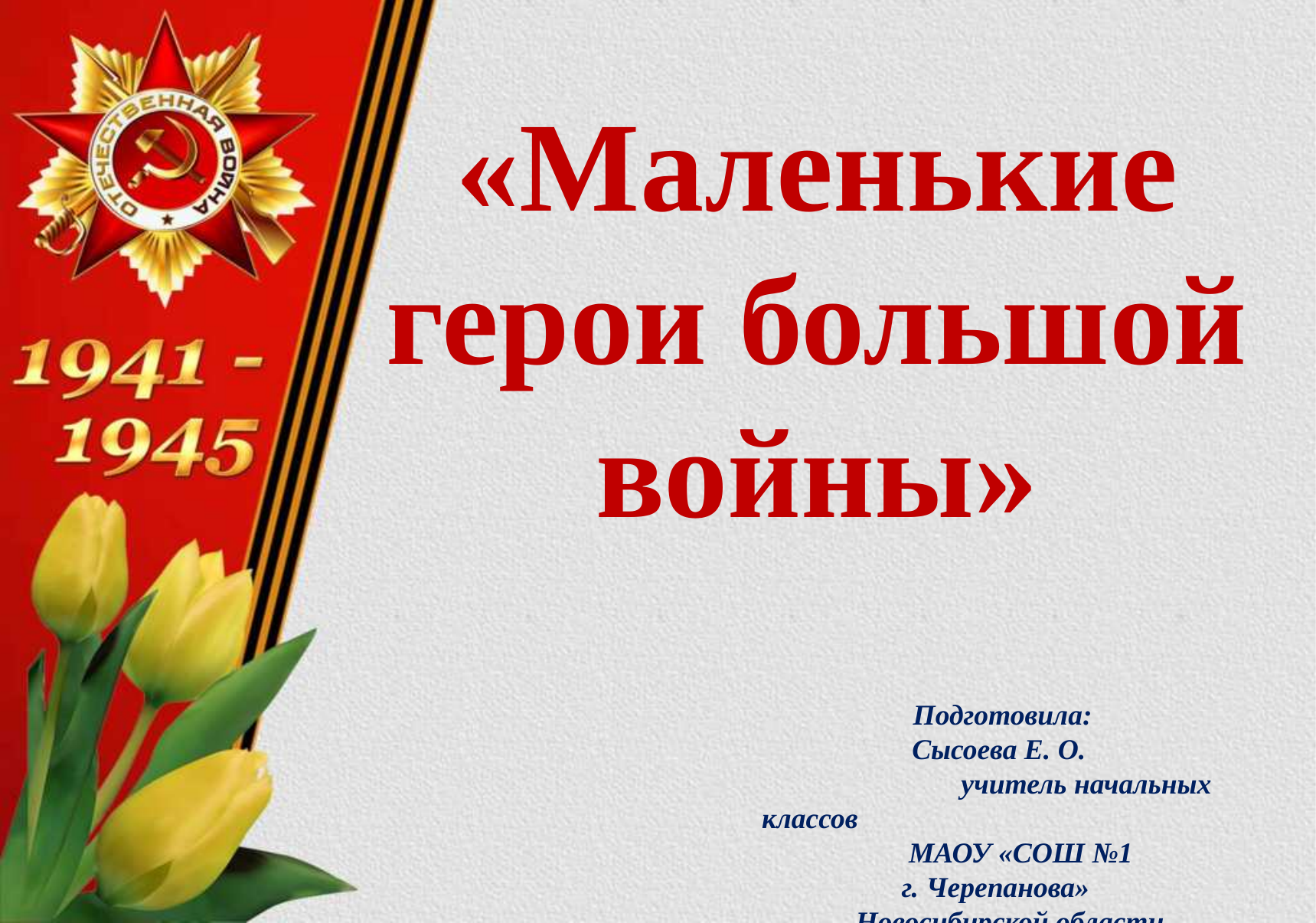

«Маленькие герои большой войны»

                                                   Подготовила:
                                                  Сысоева Е. О.
                                                                          учитель начальных классов
                                                        МАОУ «СОШ №1
                                                  г. Черепанова»
                                                                  Новосибирской области